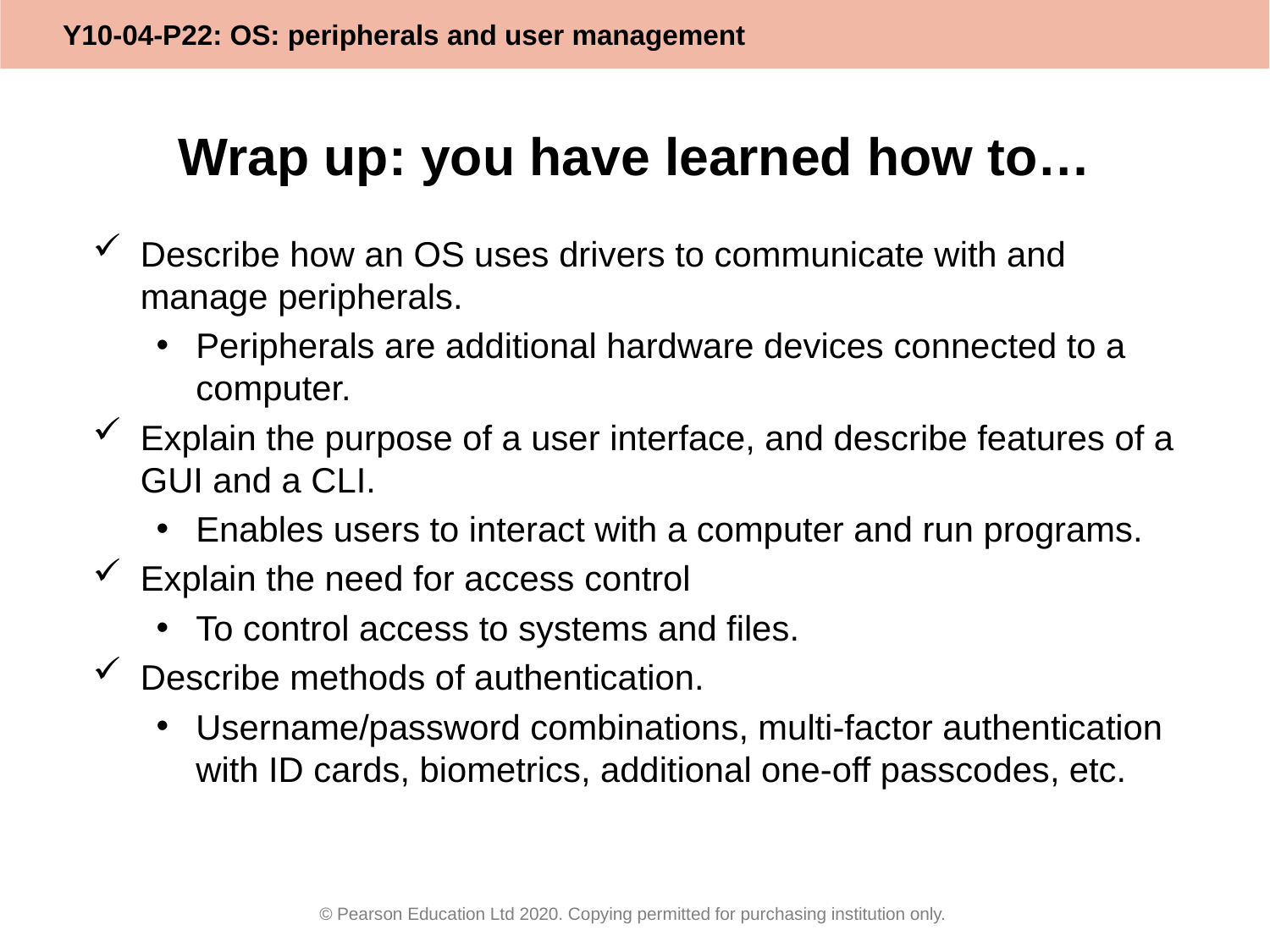

# Wrap up: you have learned how to…
Describe how an OS uses drivers to communicate with and manage peripherals.
Peripherals are additional hardware devices connected to a computer.
Explain the purpose of a user interface, and describe features of a GUI and a CLI.
Enables users to interact with a computer and run programs.
Explain the need for access control
To control access to systems and files.
Describe methods of authentication.
Username/password combinations, multi-factor authentication with ID cards, biometrics, additional one-off passcodes, etc.

© Pearson Education Ltd 2020. Copying permitted for purchasing institution only.